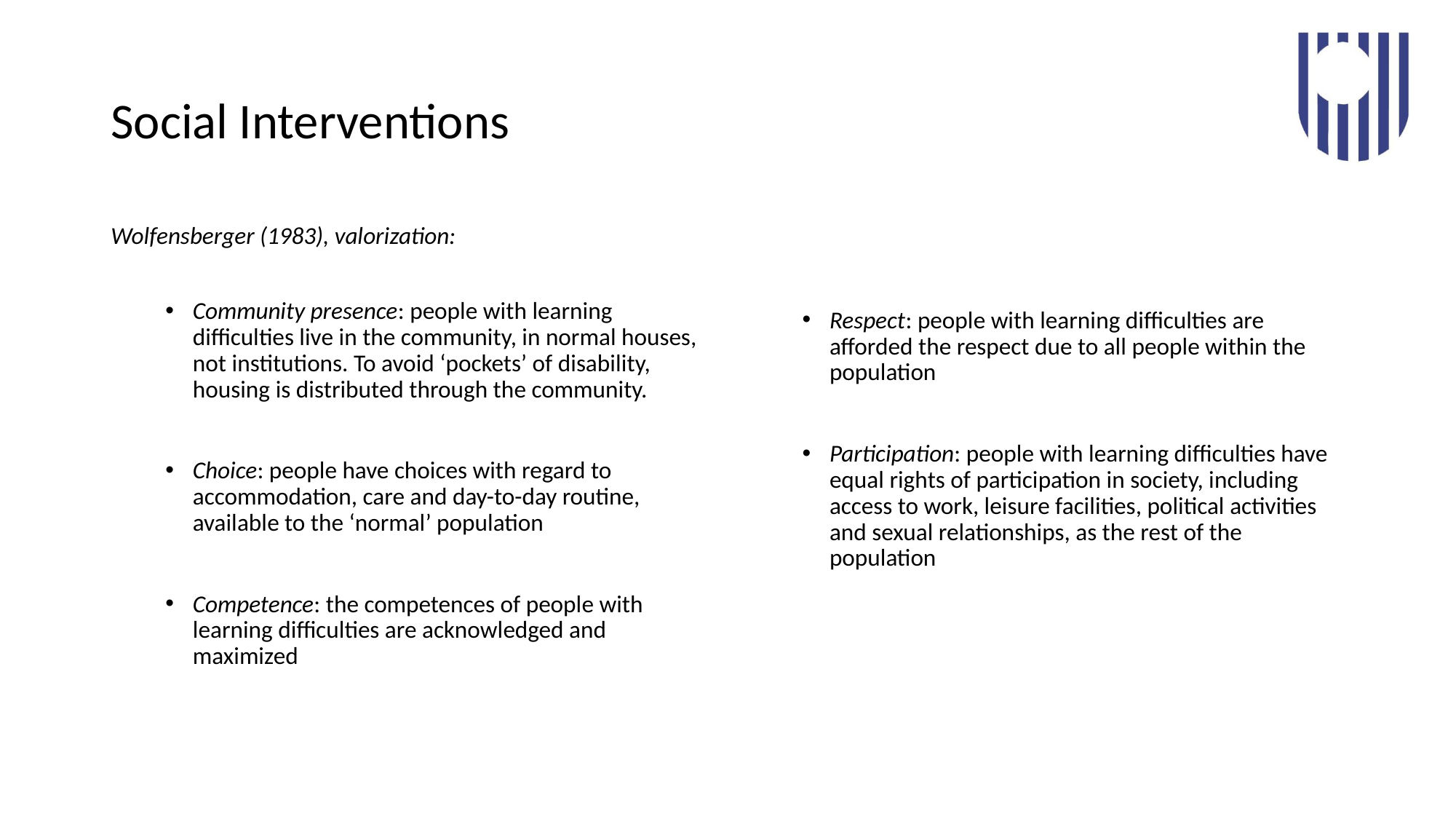

# Social Interventions
Wolfensberger (1983), valorization:

Community presence: people with learning difficulties live in the community, in normal houses, not institutions. To avoid ‘pockets’ of disability, housing is distributed through the community.

Choice: people have choices with regard to accommodation, care and day-to-day routine, available to the ‘normal’ population

Competence: the competences of people with learning difficulties are acknowledged and maximized

Respect: people with learning difficulties are afforded the respect due to all people within the population

Participation: people with learning difficulties have equal rights of participation in society, including access to work, leisure facilities, political activities and sexual relationships, as the rest of the population